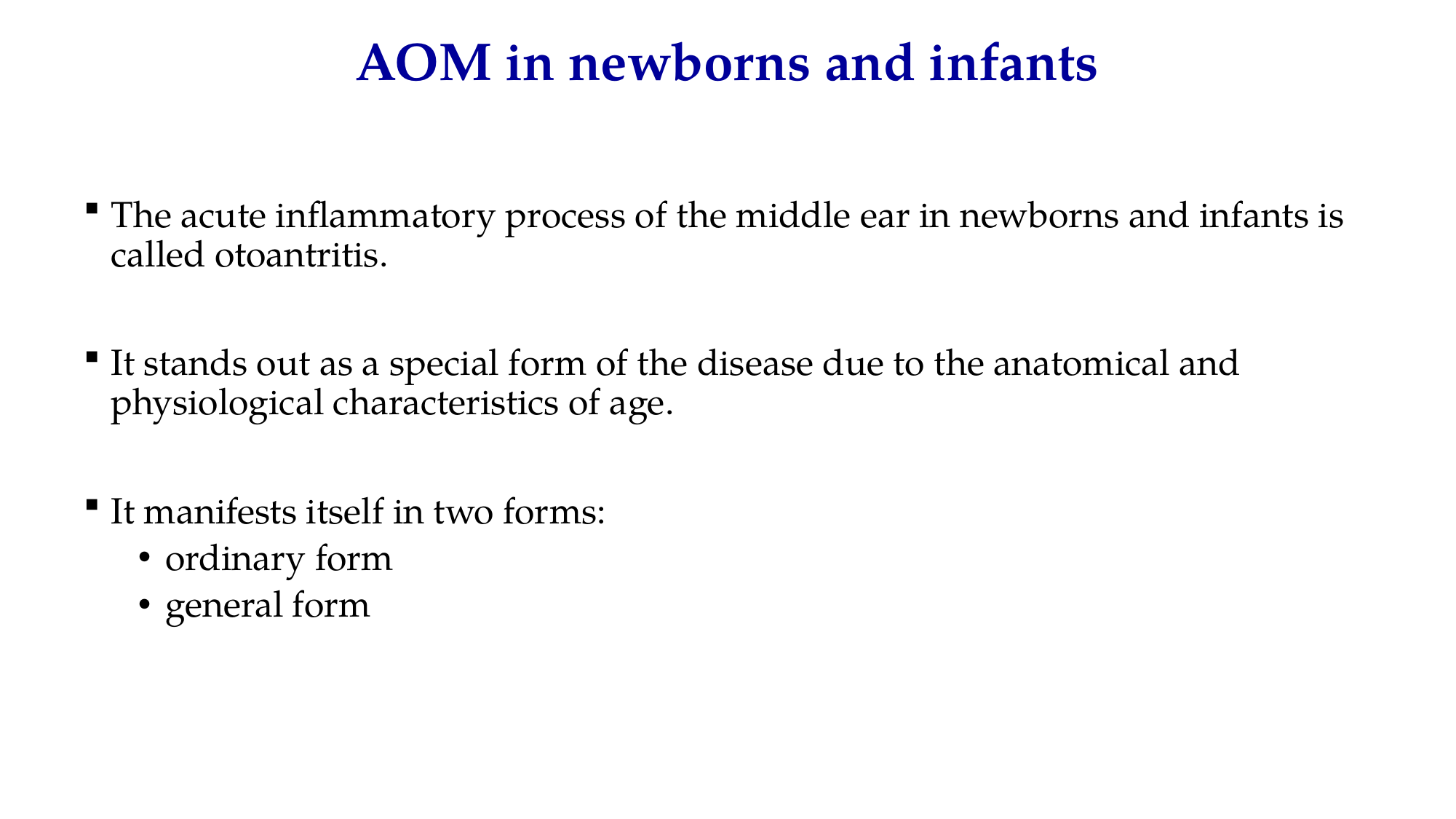

AOM in newborns and infants
The acute inflammatory process of the middle ear in newborns and infants is called otoantritis.

It stands out as a special form of the disease due to the anatomical and physiological characteristics of age.

It manifests itself in two forms:
ordinary form
general form